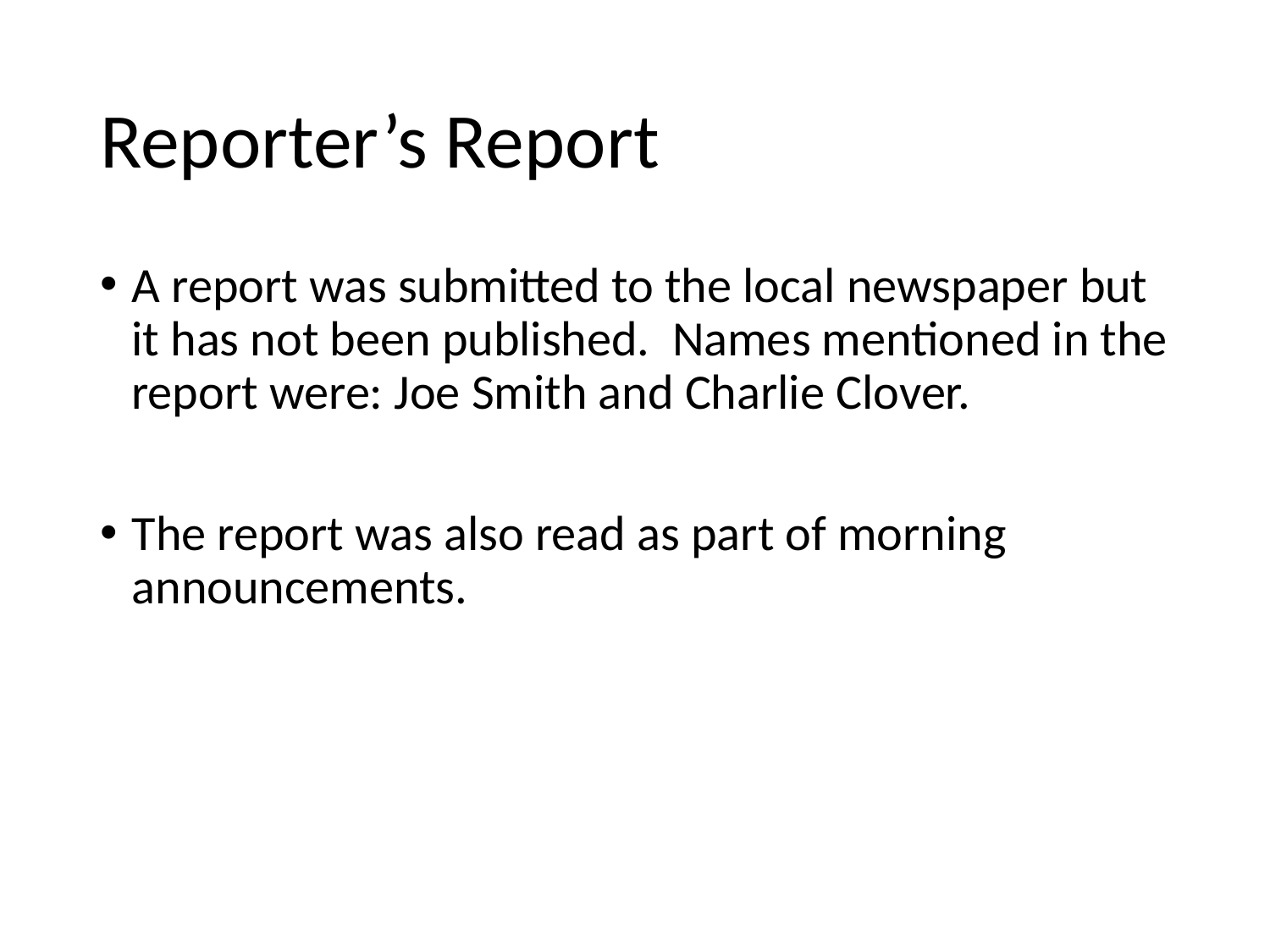

# Reporter’s Report
A report was submitted to the local newspaper but it has not been published.  Names mentioned in the report were: Joe Smith and Charlie Clover.

The report was also read as part of morning announcements.